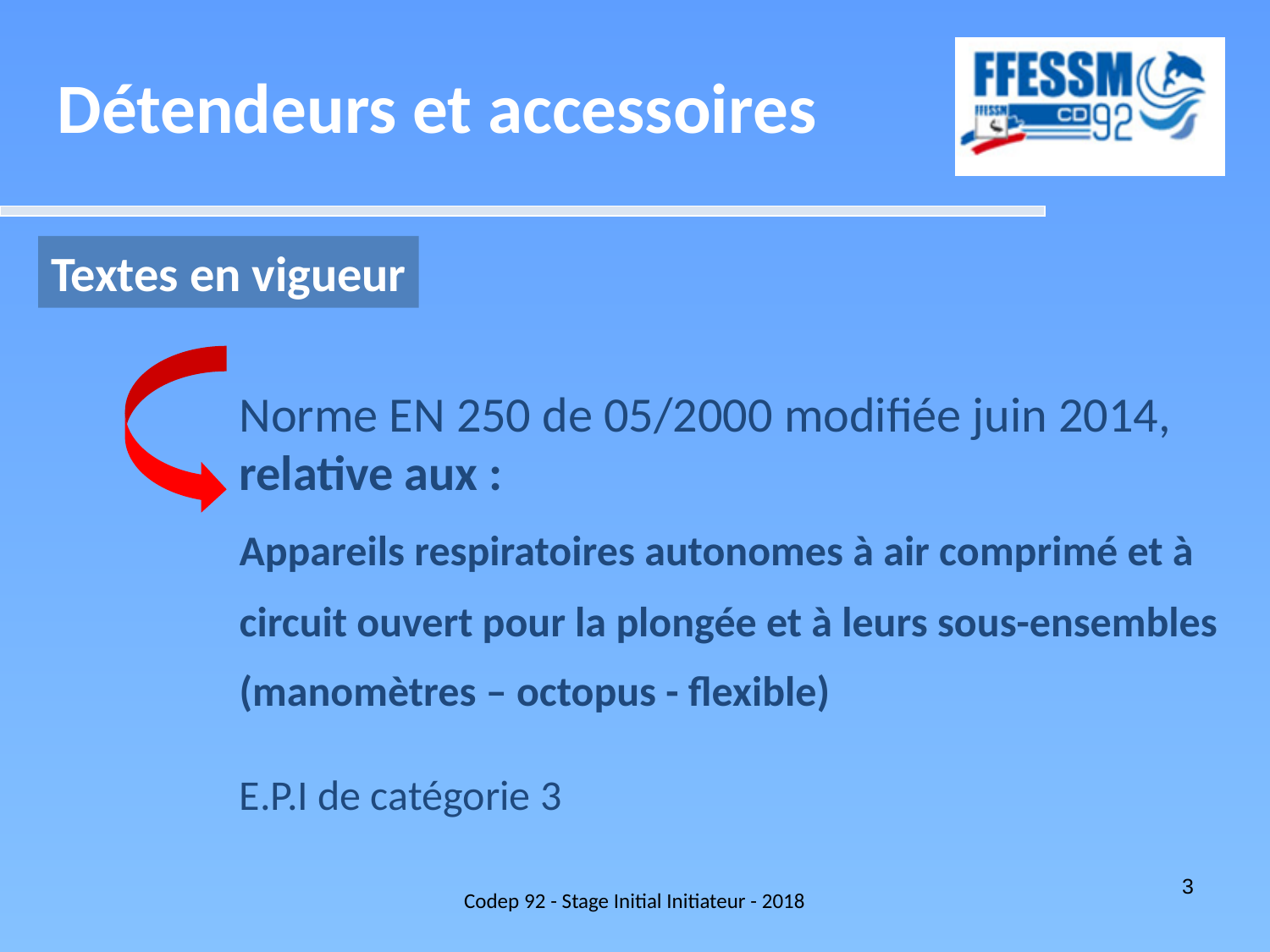

Détendeurs et accessoires
Textes en vigueur

Norme EN 250 de 05/2000 modifiée juin 2014, relative aux :

Appareils respiratoires autonomes à air comprimé et à circuit ouvert pour la plongée et à leurs sous-ensembles (manomètres – octopus - flexible)

E.P.I de catégorie 3

Codep 92 - Stage Initial Initiateur - 2018
3